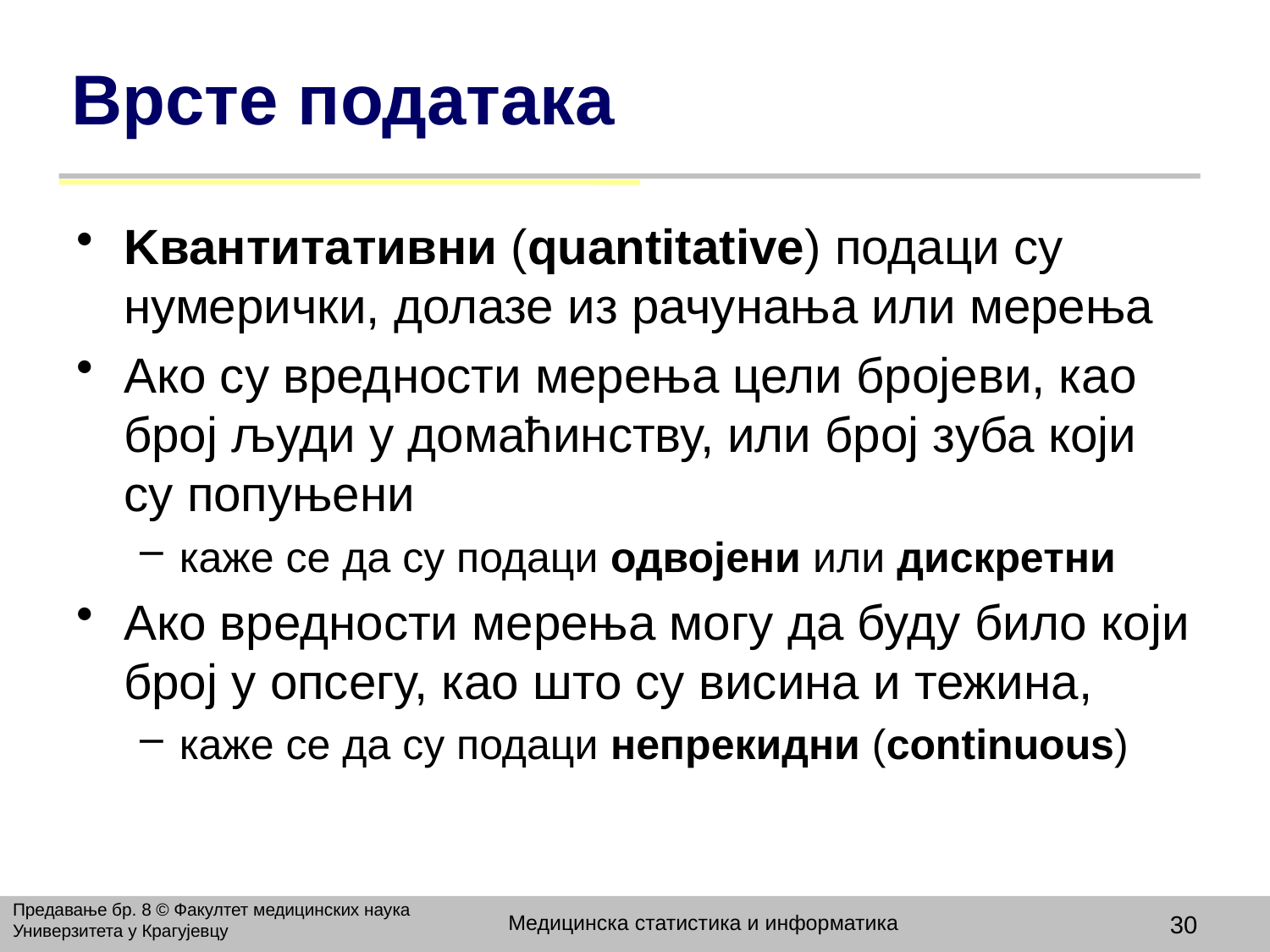

# Врсте података
Kвантитативни (quantitative) подаци су нумерички, долазе из рачунања или мерења
Aко су вредности мерења цели бројеви, као број људи у домаћинству, или број зуба који су попуњени
каже се да су подаци одвојени или дискретни
Aко вредности мерења могу да буду било који број у опсегу, као што су висина и тежина,
каже се да су подаци непрекидни (continuous)
Предавање бр. 8 © Факултет медицинских наука Универзитета у Крагујевцу
Медицинска статистика и информатика
30